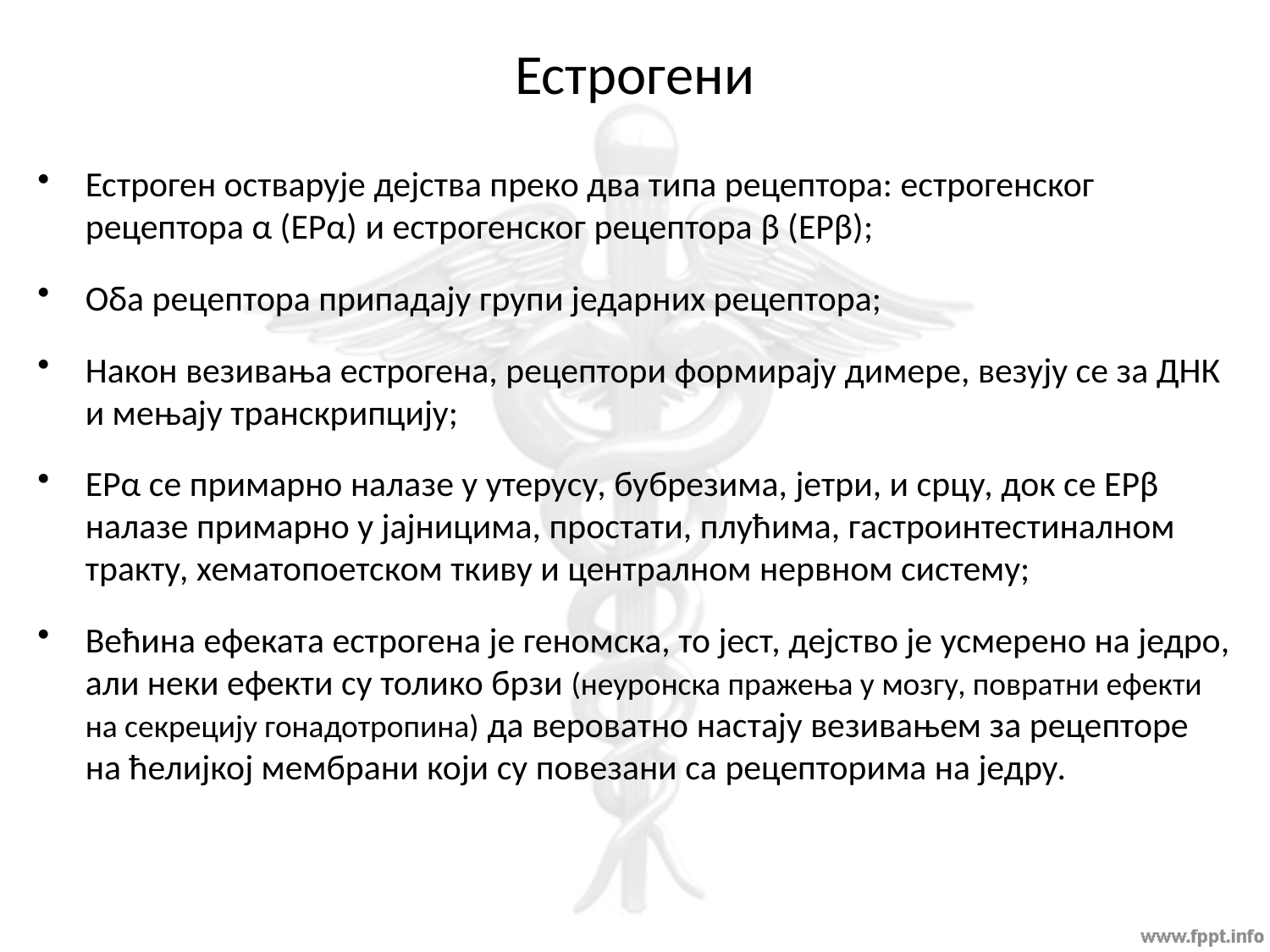

# Естрогени

Естроген остварује дејства преко два типа рецептора: естрогенског рецептора α (ЕРα) и естрогенског рецептора β (ЕРβ);

Оба рецептора припадају групи једарних рецептора;

Након везивања естрогена, рецептори формирају димере, везују се за ДНК и мењају транскрипцију;

ЕРα се примарно налазе у утерусу, бубрезима, јетри, и срцу, док се ЕРβ налазе примарно у јајницима, простати, плућима, гастроинтестиналном тракту, хематопоетском ткиву и централном нервном систему;

Већина ефеката естрогена је геномска, то јест, дејство је усмерено на једро, али неки ефекти су толико брзи (неуронска пражења у мозгу, повратни ефекти на секрецију гонадотропина) да вероватно настају везивањем за рецепторе на ћелијкој мембрани који су повезани са рецепторима на једру.